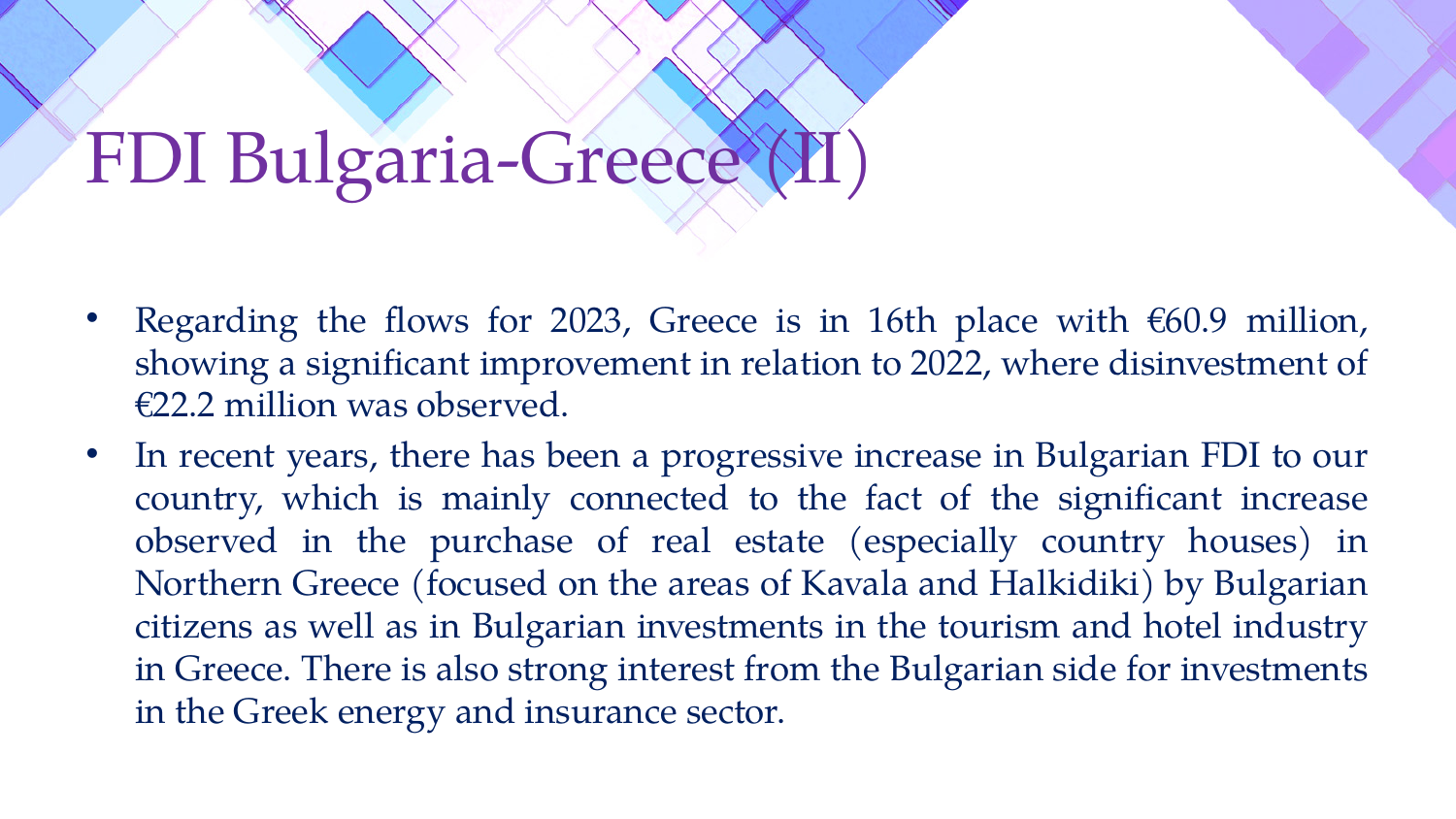

# FDI Bulgaria-Greece (II)

Regarding the flows for 2023, Greece is in 16th place with €60.9 million, showing a significant improvement in relation to 2022, where disinvestment of €22.2 million was observed.
In recent years, there has been a progressive increase in Bulgarian FDI to our country, which is mainly connected to the fact of the significant increase observed in the purchase of real estate (especially country houses) in Northern Greece (focused on the areas of Kavala and Halkidiki) by Bulgarian citizens as well as in Bulgarian investments in the tourism and hotel industry in Greece. There is also strong interest from the Bulgarian side for investments in the Greek energy and insurance sector.